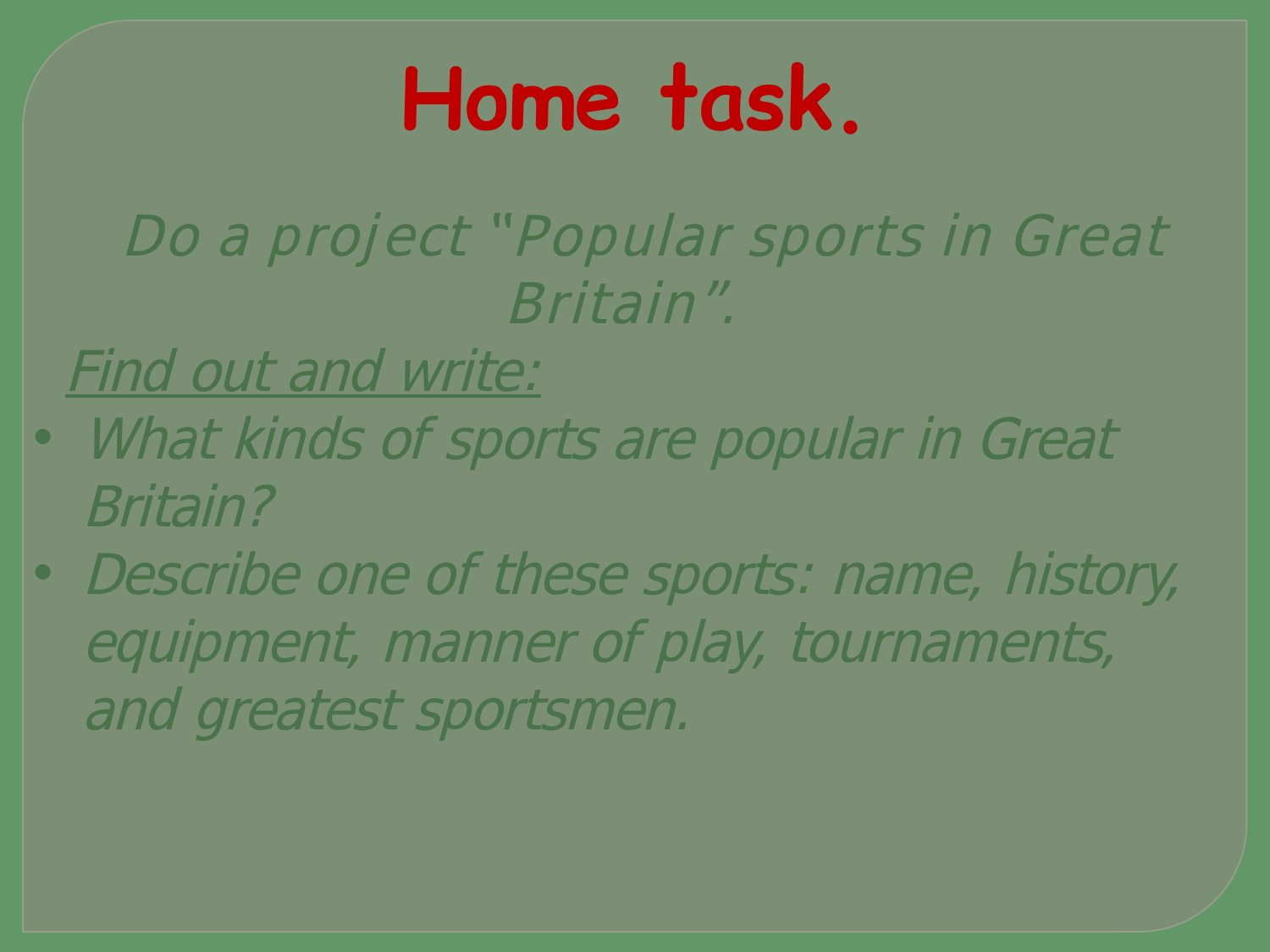

Home task.
Do a project “Popular sports in Great Britain”.
Find out and write:
What kinds of sports are popular in Great Britain?
Describe one of these sports: name, history, equipment, manner of play, tournaments, and greatest sportsmen.